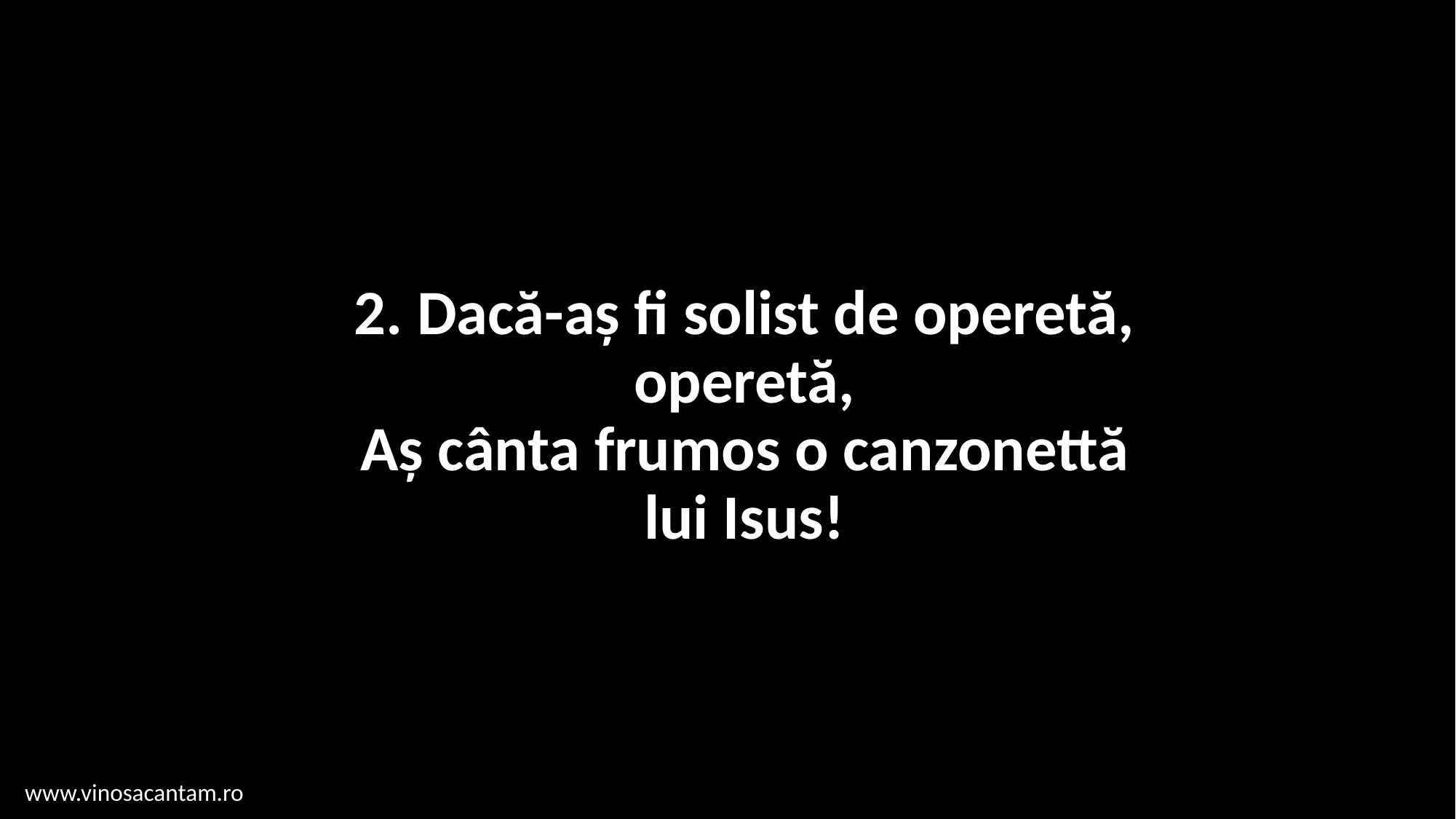

# 2. Dacă-aș fi solist de operetă, operetă, Aș cânta frumos o canzonettă lui Isus!
www.vinosacantam.ro